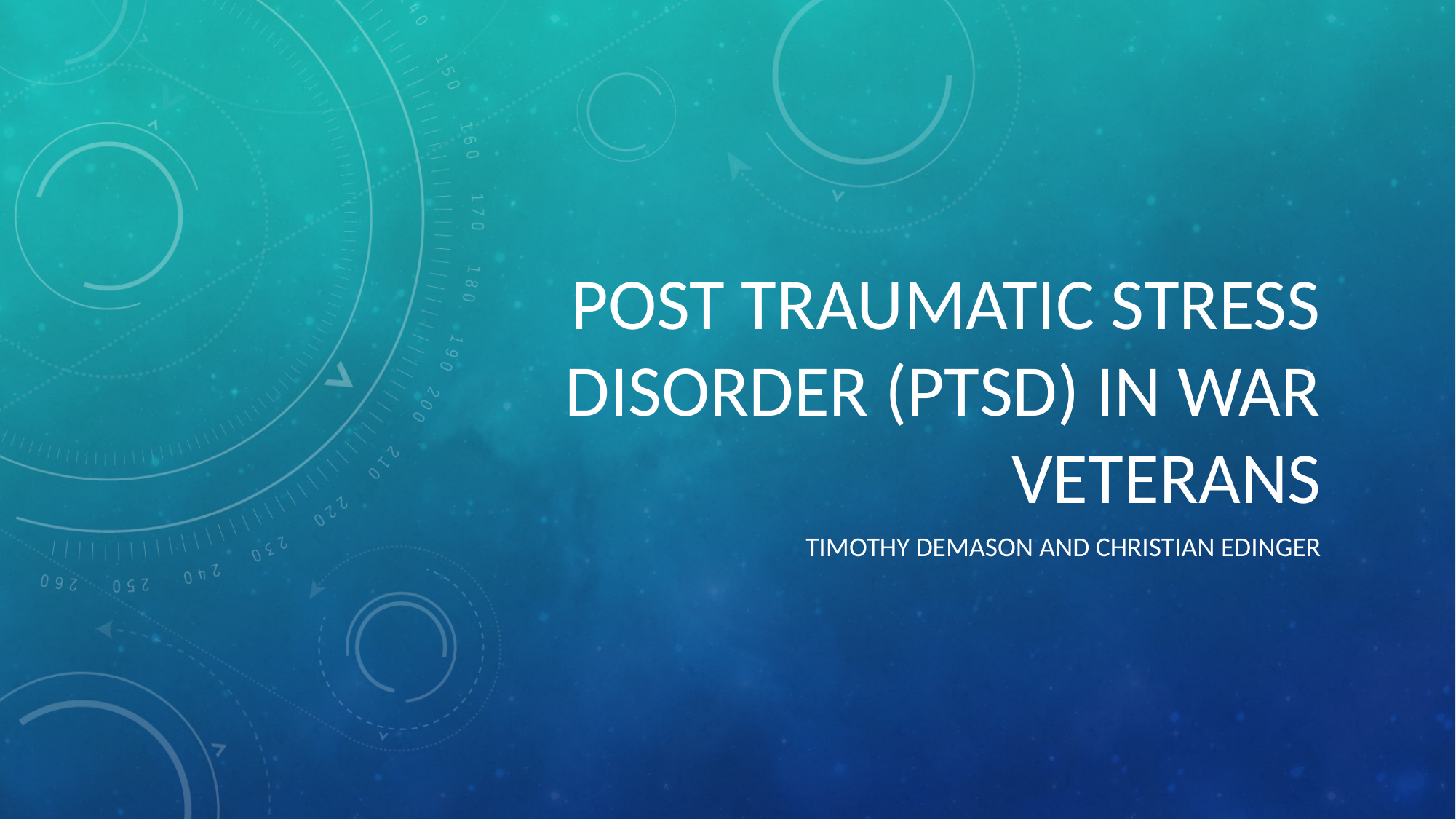

# Post traumatic stress disorder (PTsd) in war veterans
Timothy demason and christian edinger